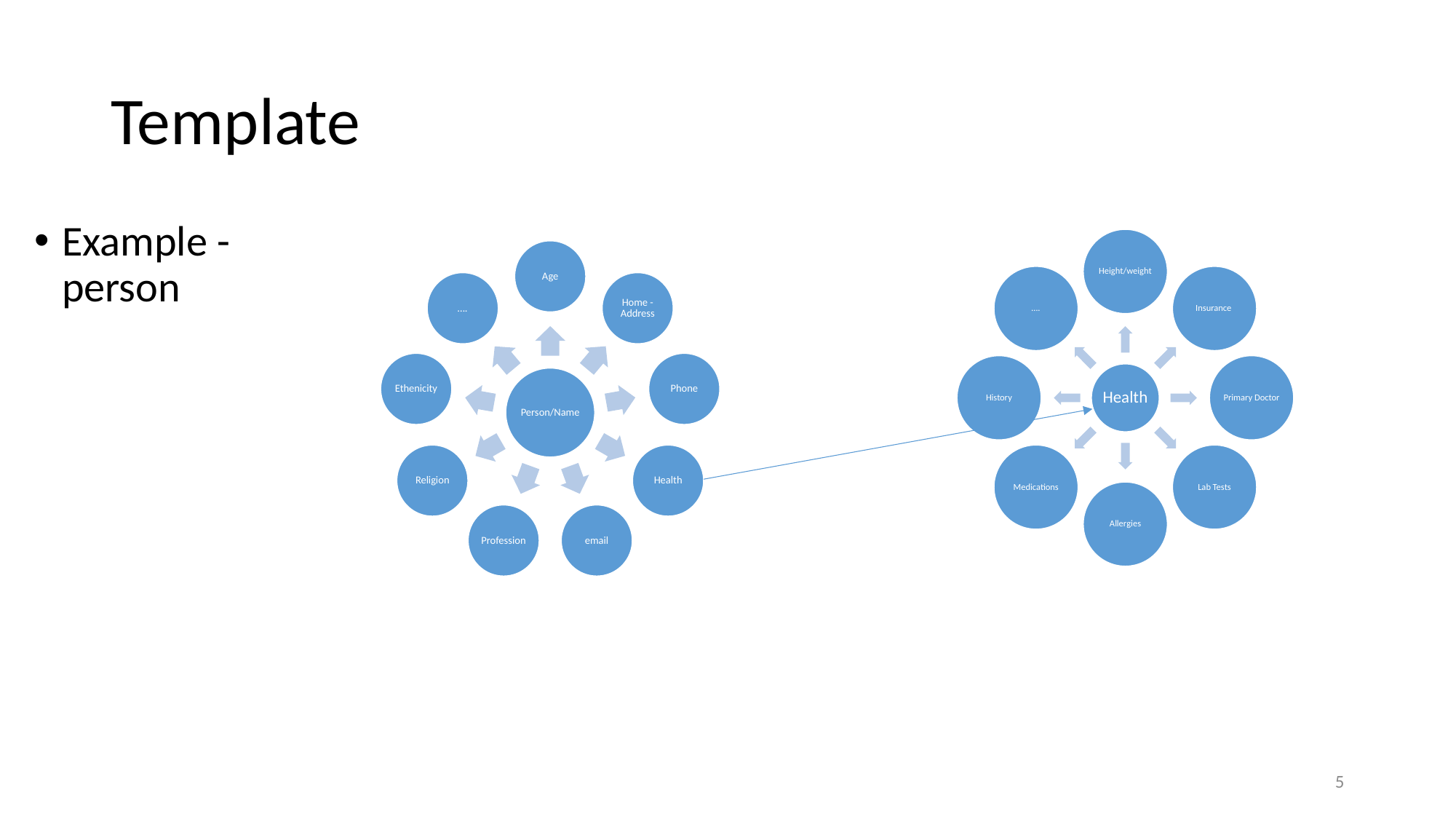

# Template
Example - person
Health

Height/weight

Insurance

Primary Doctor

Lab Tests

Allergies

Medications

History

….
Person/Name

Age

Home -Address

Phone

Health

email

Profession

Religion

Ethenicity

….
5